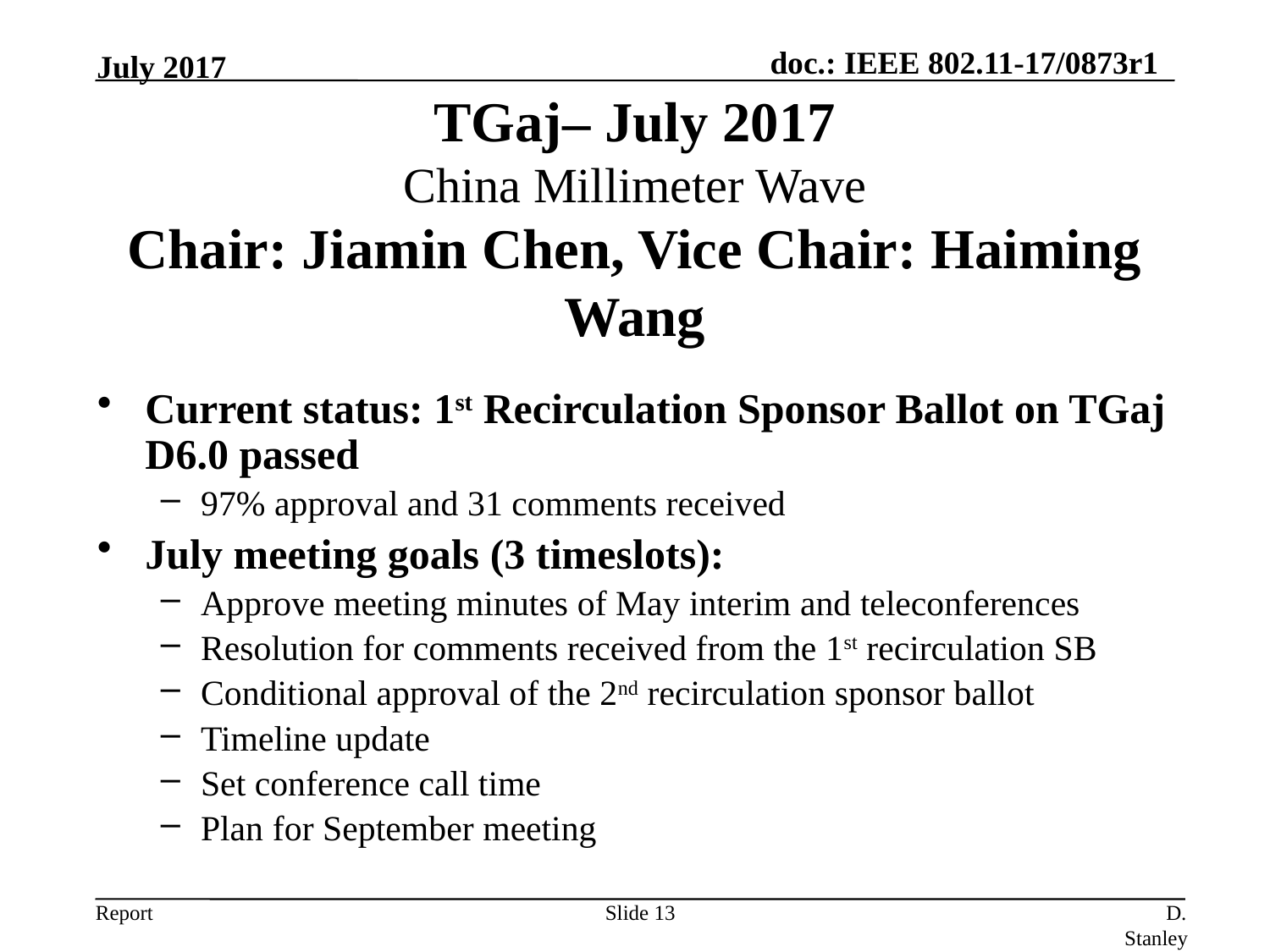

July 2017
# TGaj– July 2017 China Millimeter Wave Chair: Jiamin Chen, Vice Chair: Haiming Wang
Current status: 1st Recirculation Sponsor Ballot on TGaj D6.0 passed
97% approval and 31 comments received
July meeting goals (3 timeslots):
Approve meeting minutes of May interim and teleconferences
Resolution for comments received from the 1st recirculation SB
Conditional approval of the 2nd recirculation sponsor ballot
Timeline update
Set conference call time
Plan for September meeting

Slide 13
D. Stanley, HP Enterprise